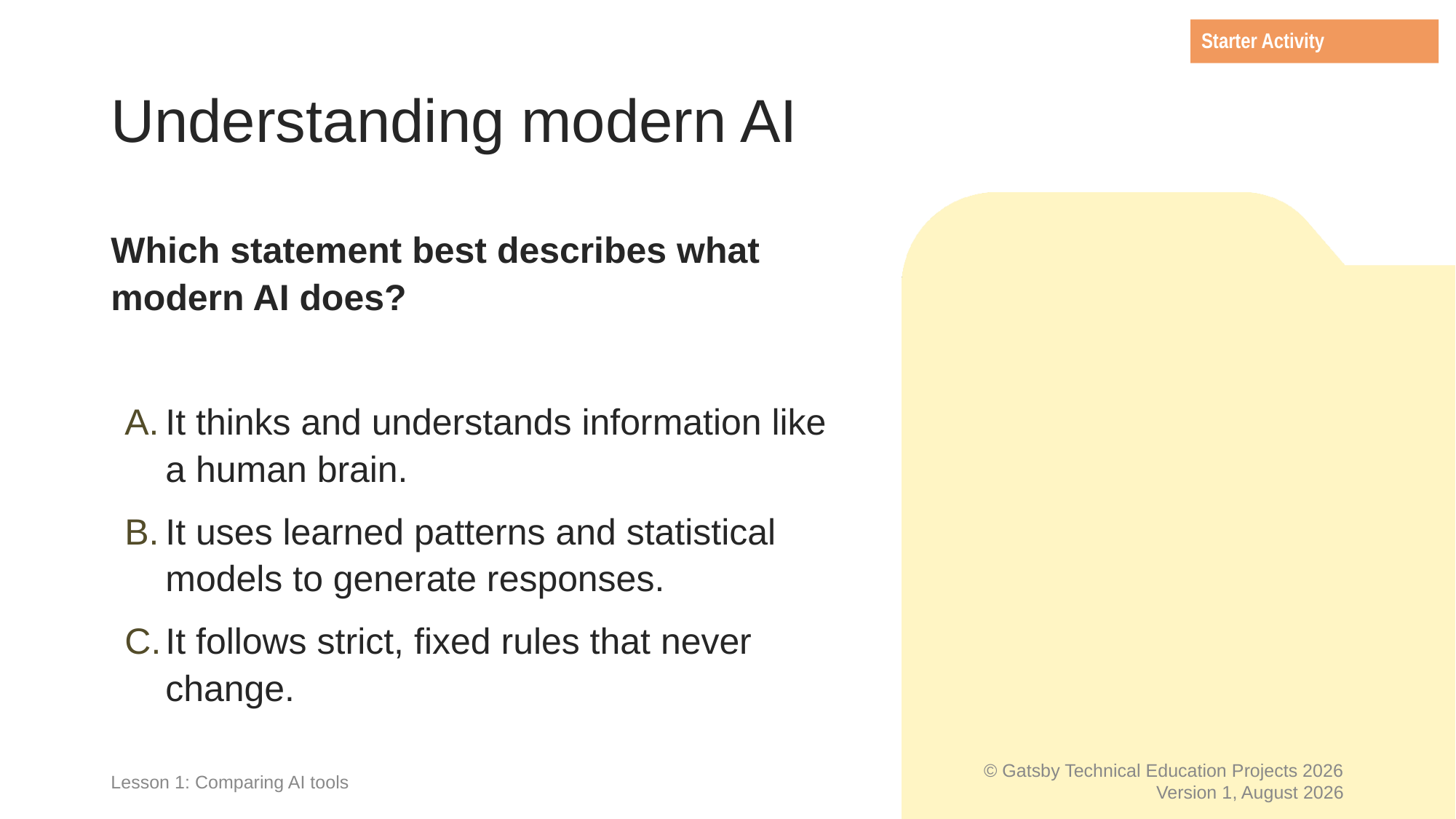

Starter Activity
# Understanding modern AI
Which statement best describes what modern AI does?

It thinks and understands information like a human brain.
It uses learned patterns and statistical models to generate responses.
It follows strict, fixed rules that never change.
Lesson 1: Comparing AI tools